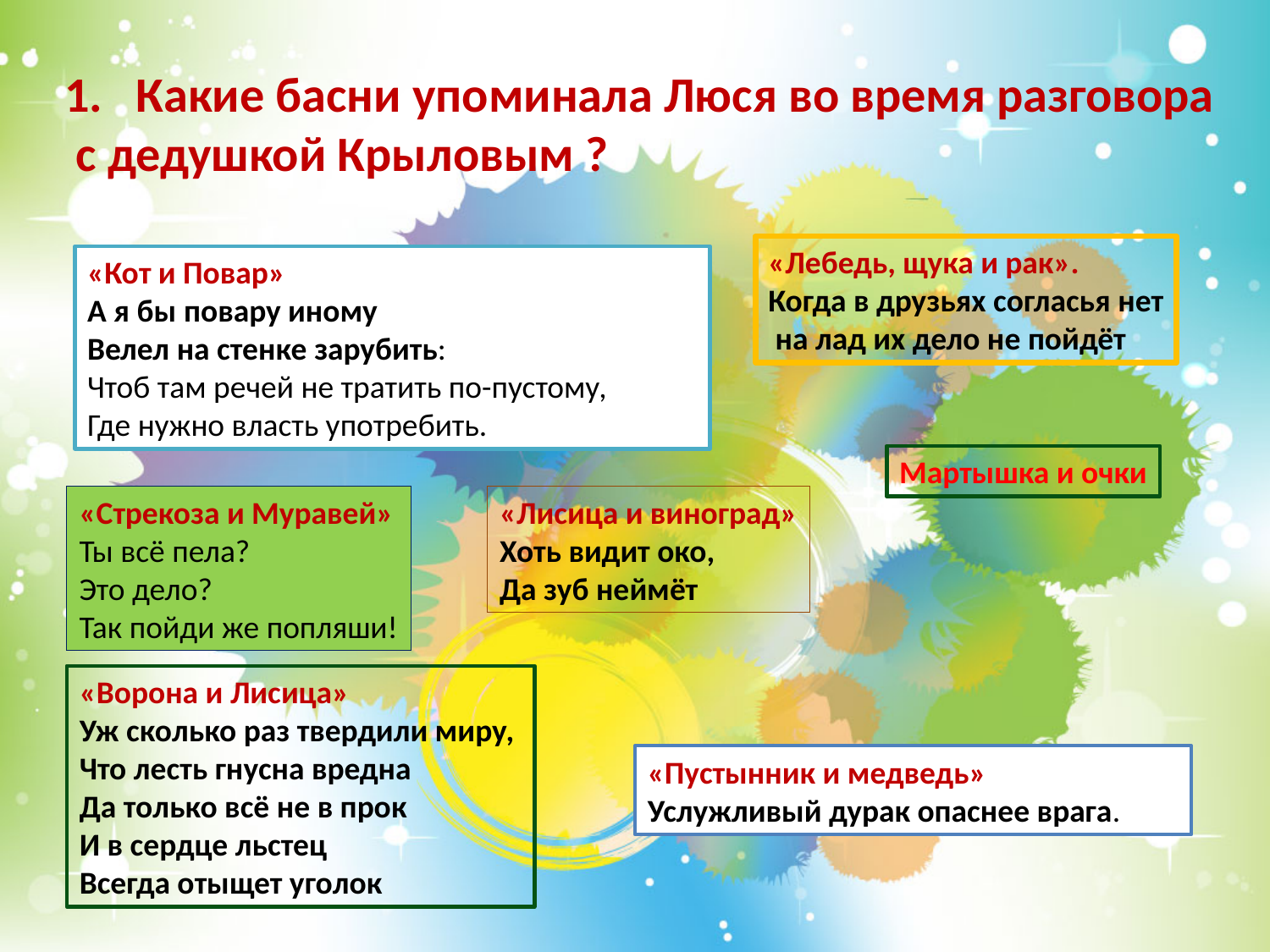

Какие басни упоминала Люся во время разговора
 с дедушкой Крыловым ?
«Лебедь, щука и рак».
Когда в друзьях согласья нет
 на лад их дело не пойдёт
«Кот и Повар»
А я бы повару иному
Велел на стенке зарубить:
Чтоб там речей не тратить по-пустому,
Где нужно власть употребить.
Мартышка и очки
«Стрекоза и Муравей»
Ты всё пела?
Это дело?
Так пойди же попляши!
«Лисица и виноград»
Хоть видит око,
Да зуб неймёт
«Ворона и Лисица»
Уж сколько раз твердили миру,
Что лесть гнусна вредна
Да только всё не в прок
И в сердце льстец
Всегда отыщет уголок
«Пустынник и медведь»
Услужливый дурак опаснее врага.